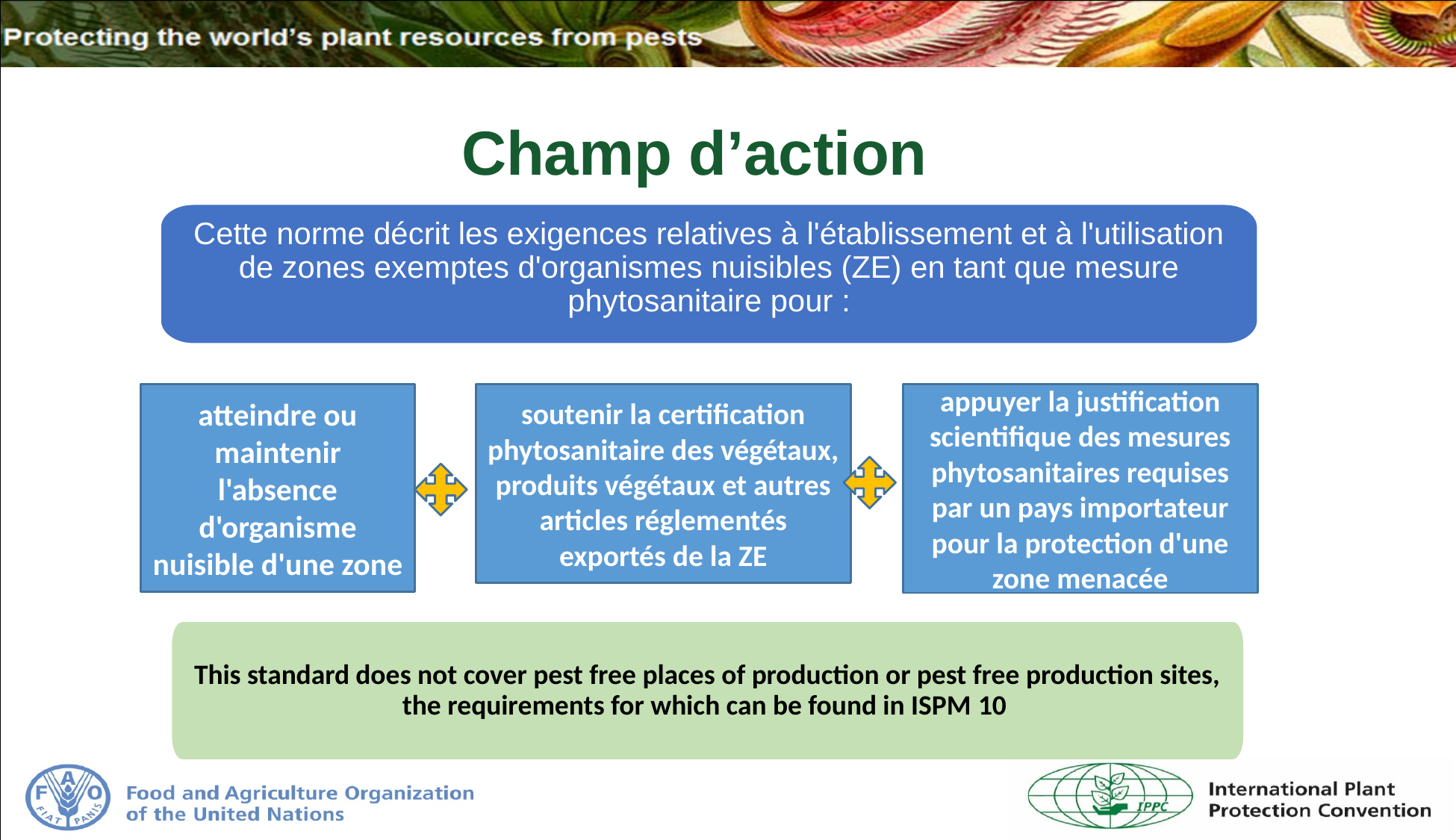

# Champ d’action
Cette norme décrit les exigences relatives à l'établissement et à l'utilisation de zones exemptes d'organismes nuisibles (ZE) en tant que mesure phytosanitaire pour :
appuyer la justification scientifique des mesures phytosanitaires requises par un pays importateur pour la protection d'une zone menacée
atteindre ou maintenir l'absence d'organisme nuisible d'une zone
soutenir la certification phytosanitaire des végétaux, produits végétaux et autres articles réglementés exportés de la ZE

This standard does not cover pest free places of production or pest free production sites, the requirements for which can be found in ISPM 10